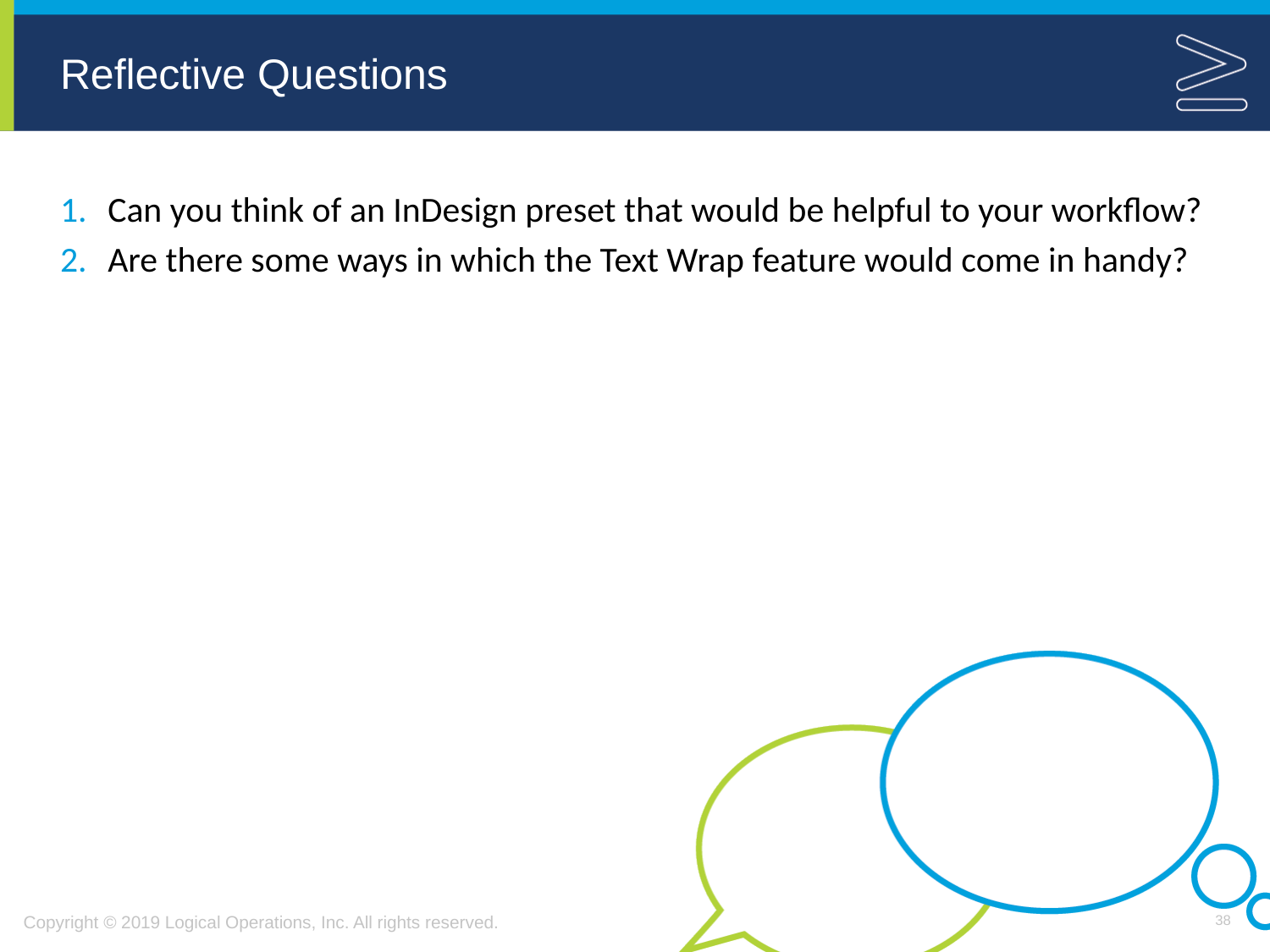

# Reflective Questions
Can you think of an InDesign preset that would be helpful to your workflow?
Are there some ways in which the Text Wrap feature would come in handy?
38